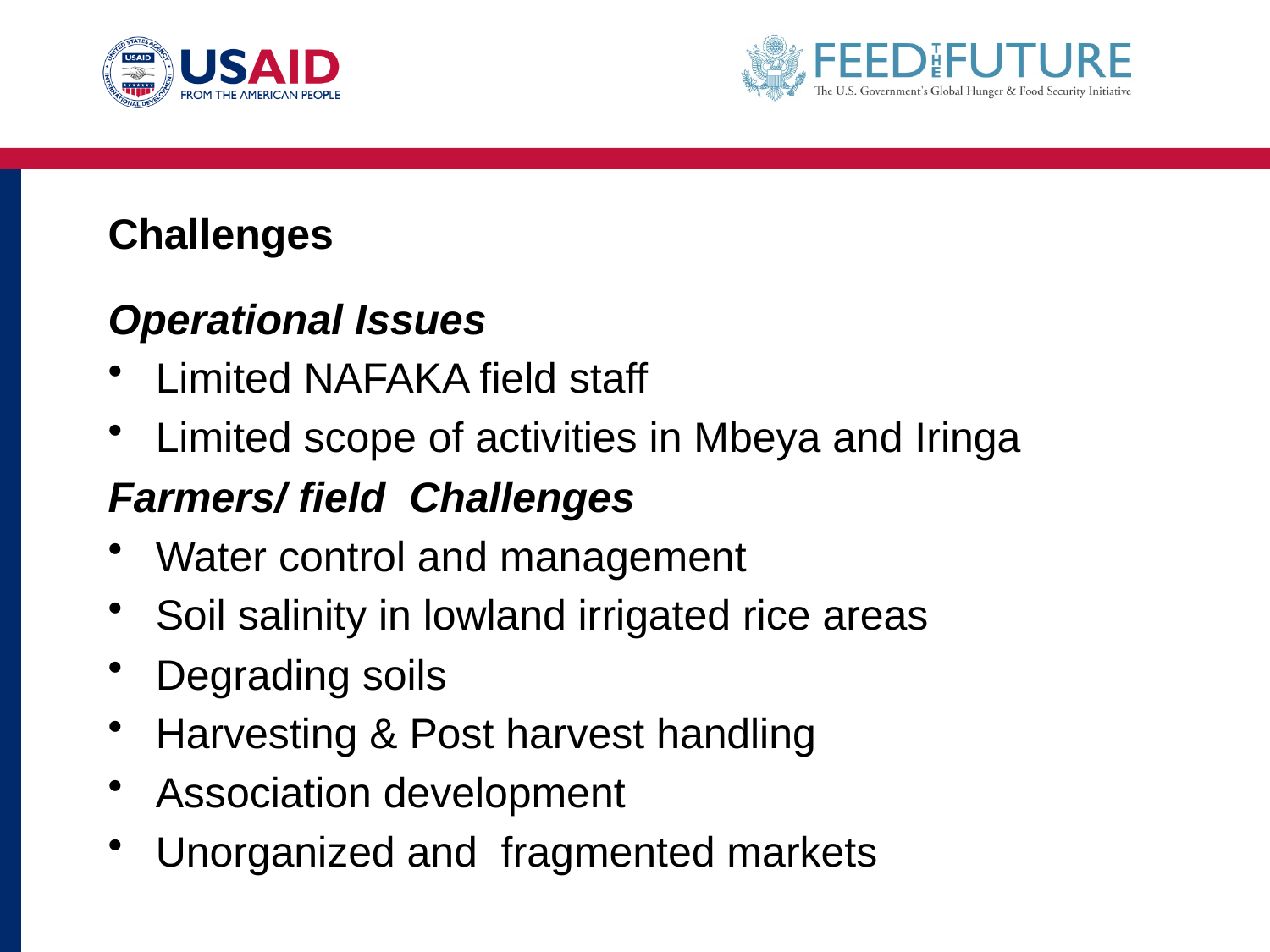

# Challenges
Operational Issues
Limited NAFAKA field staff
Limited scope of activities in Mbeya and Iringa
Farmers/ field  Challenges
Water control and management
Soil salinity in lowland irrigated rice areas
Degrading soils
Harvesting & Post harvest handling
Association development
Unorganized and  fragmented markets